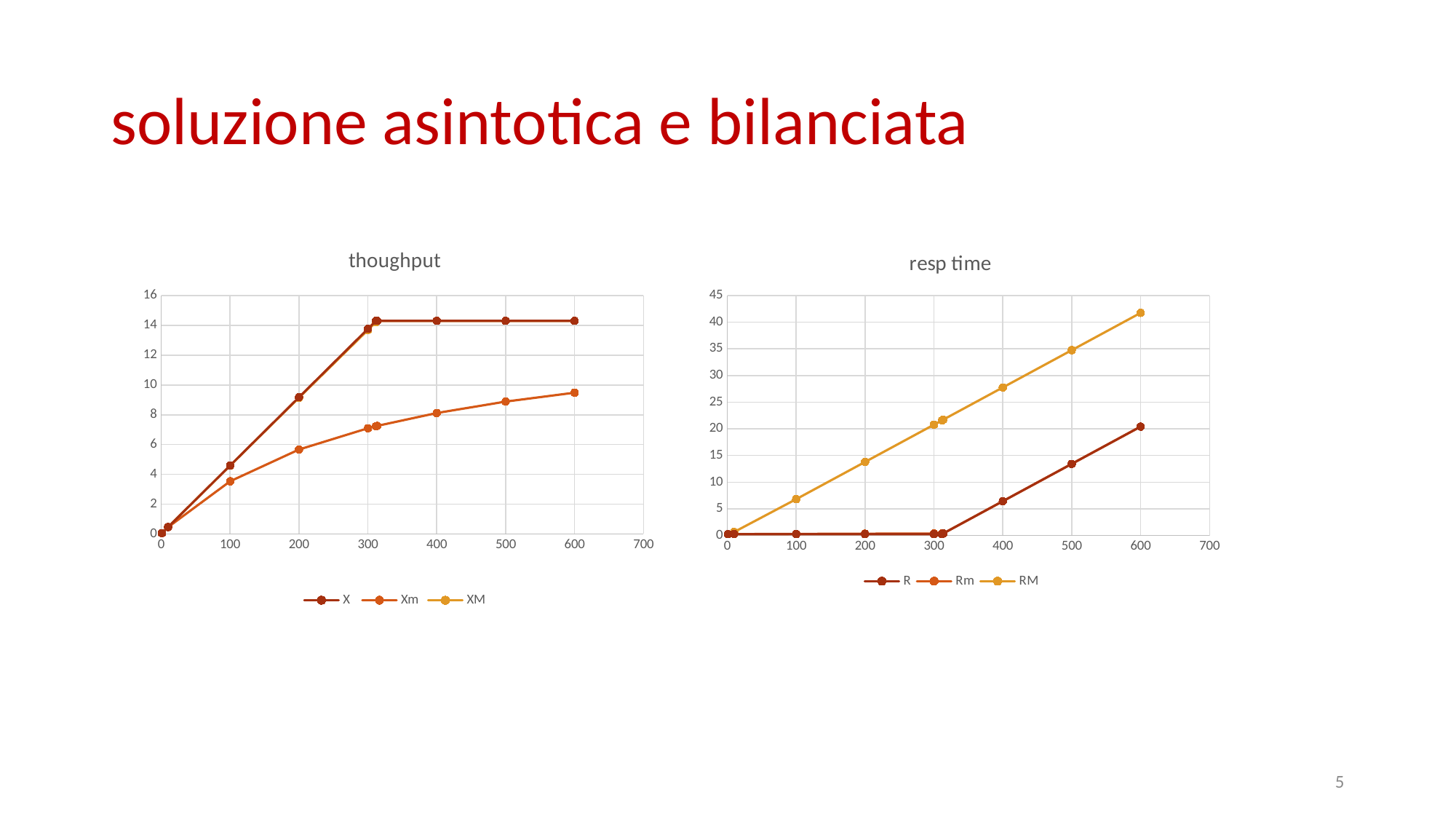

# soluzione asintotica e bilanciata

### Chart: thoughput

| Category | X  | Xm | XM |
|---|---|---|---|

### Chart: resp time

| Category | R | Rm | RM |
|---|---|---|---|
5